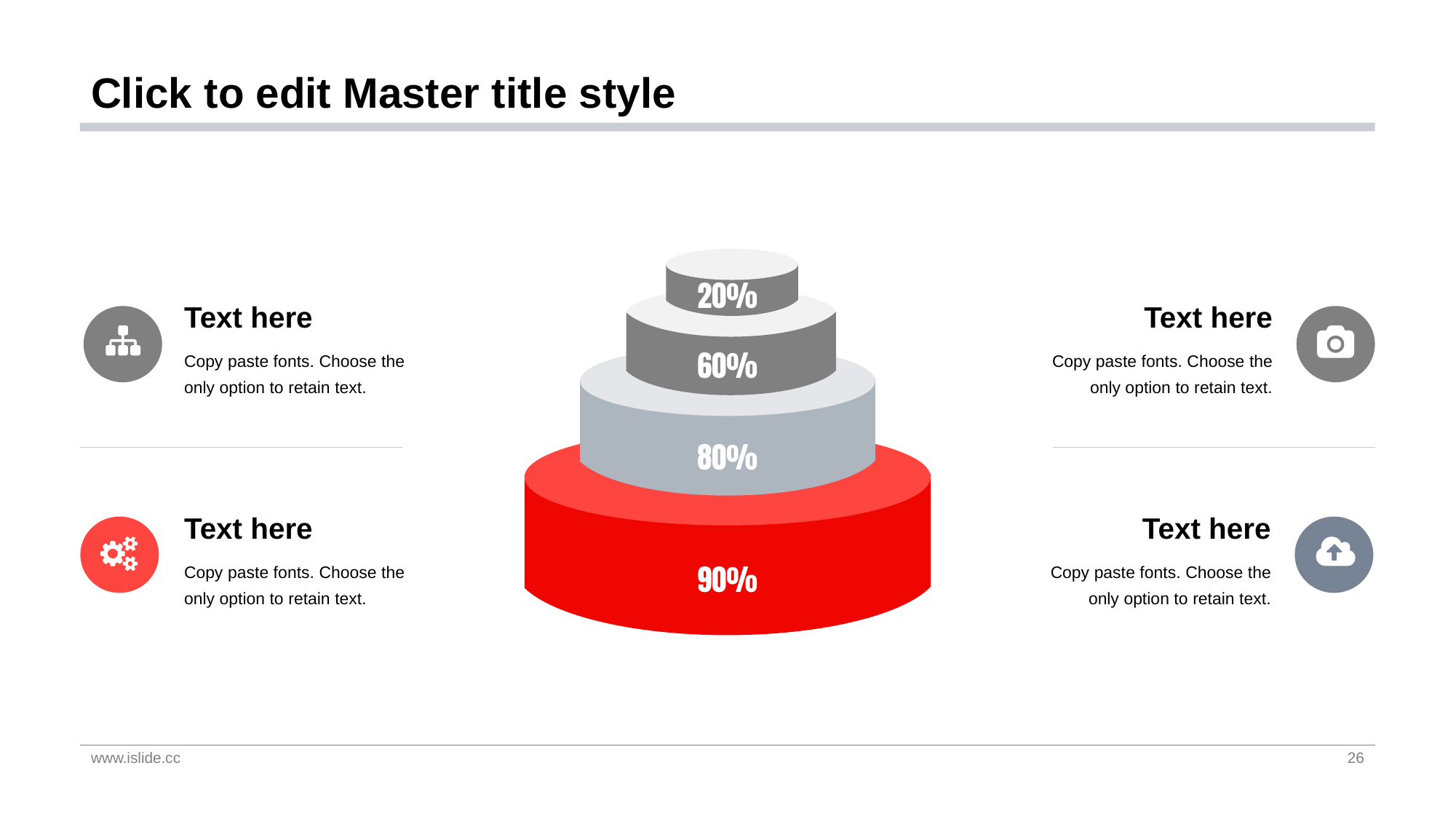

# Click to edit Master title style

20%
Text here
Copy paste fonts. Choose the only option to retain text.
Text here
Copy paste fonts. Choose the only option to retain text.

60%
80%
Text here
Copy paste fonts. Choose the only option to retain text.
Text here
Copy paste fonts. Choose the only option to retain text.

90%
www.islide.cc
26